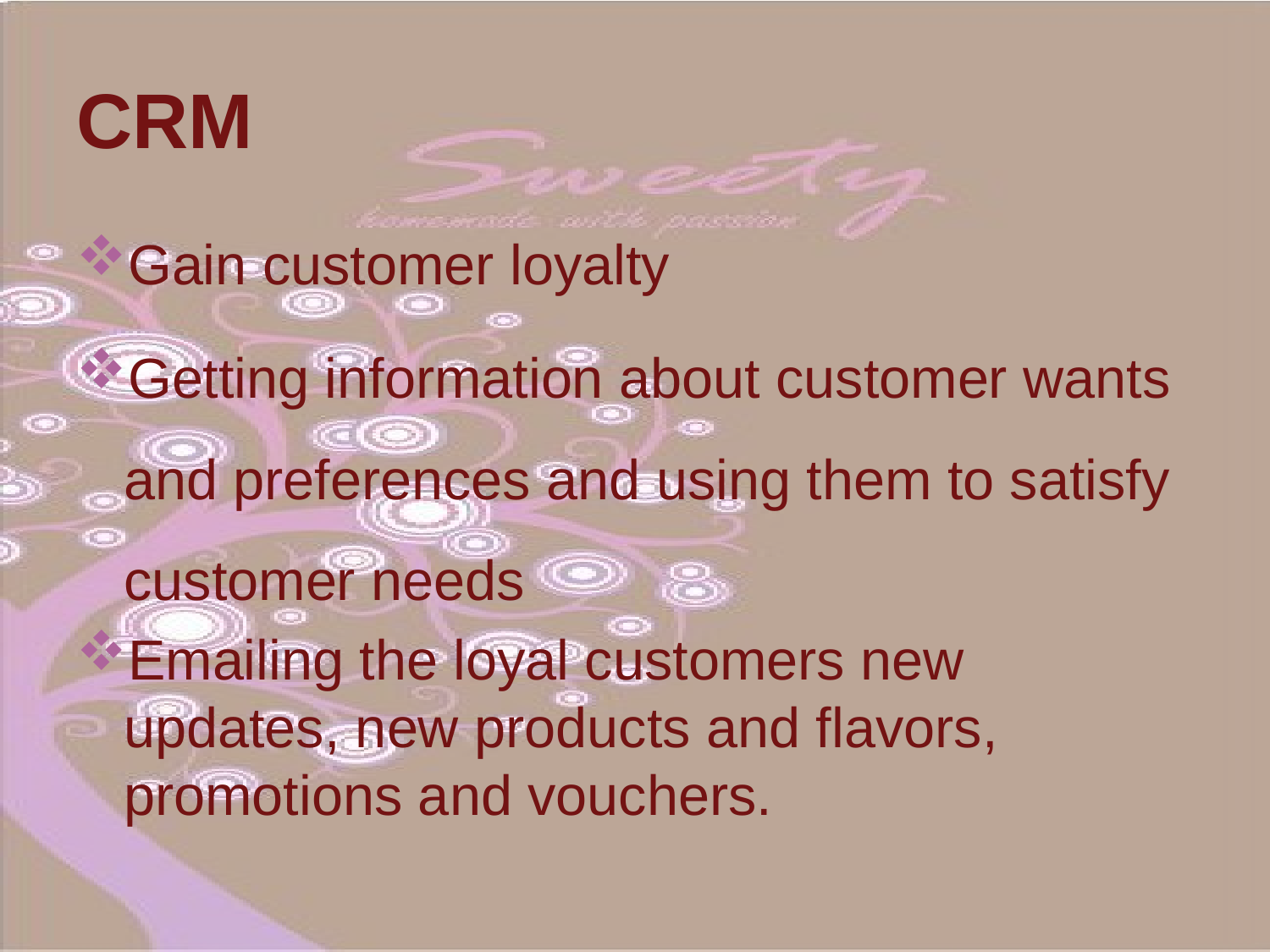

# CRM
Gain customer loyalty
Getting information about customer wants and preferences and using them to satisfy customer needs
Emailing the loyal customers new updates, new products and flavors, promotions and vouchers.